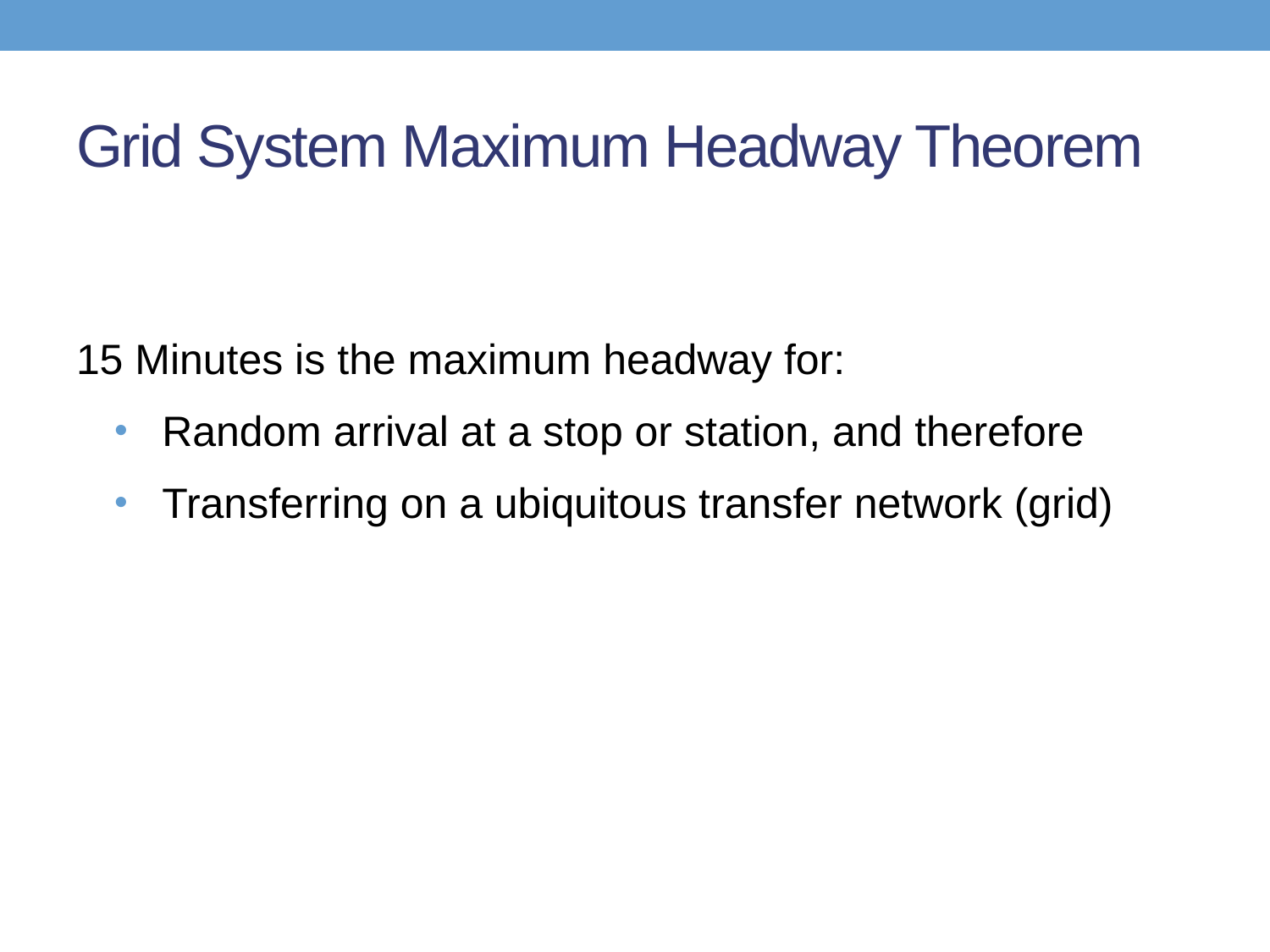

# Grid System Maximum Headway Theorem

15 Minutes is the maximum headway for:
Random arrival at a stop or station, and therefore
Transferring on a ubiquitous transfer network (grid)